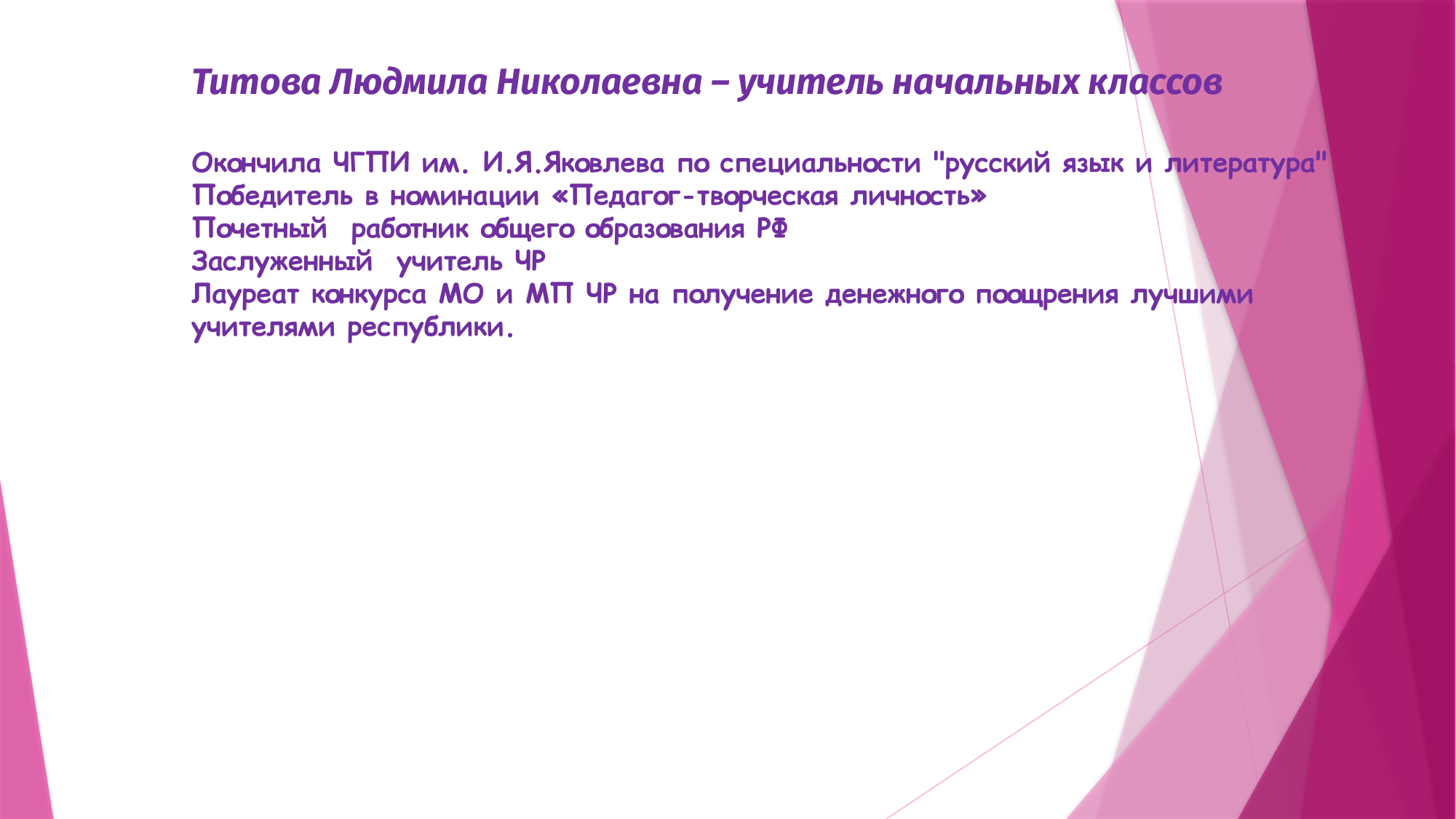

Титова Людмила Николаевна – учитель начальных классов

Окончила ЧГПИ им. И.Я.Яковлева по специальности "русский язык и литература"
Победитель в номинации «Педагог-творческая личность»
Почетный  работник общего образования РФ
Заслуженный  учитель ЧР
Лауреат конкурса МО и МП ЧР на получение денежного поощрения лучшими учителями республики.